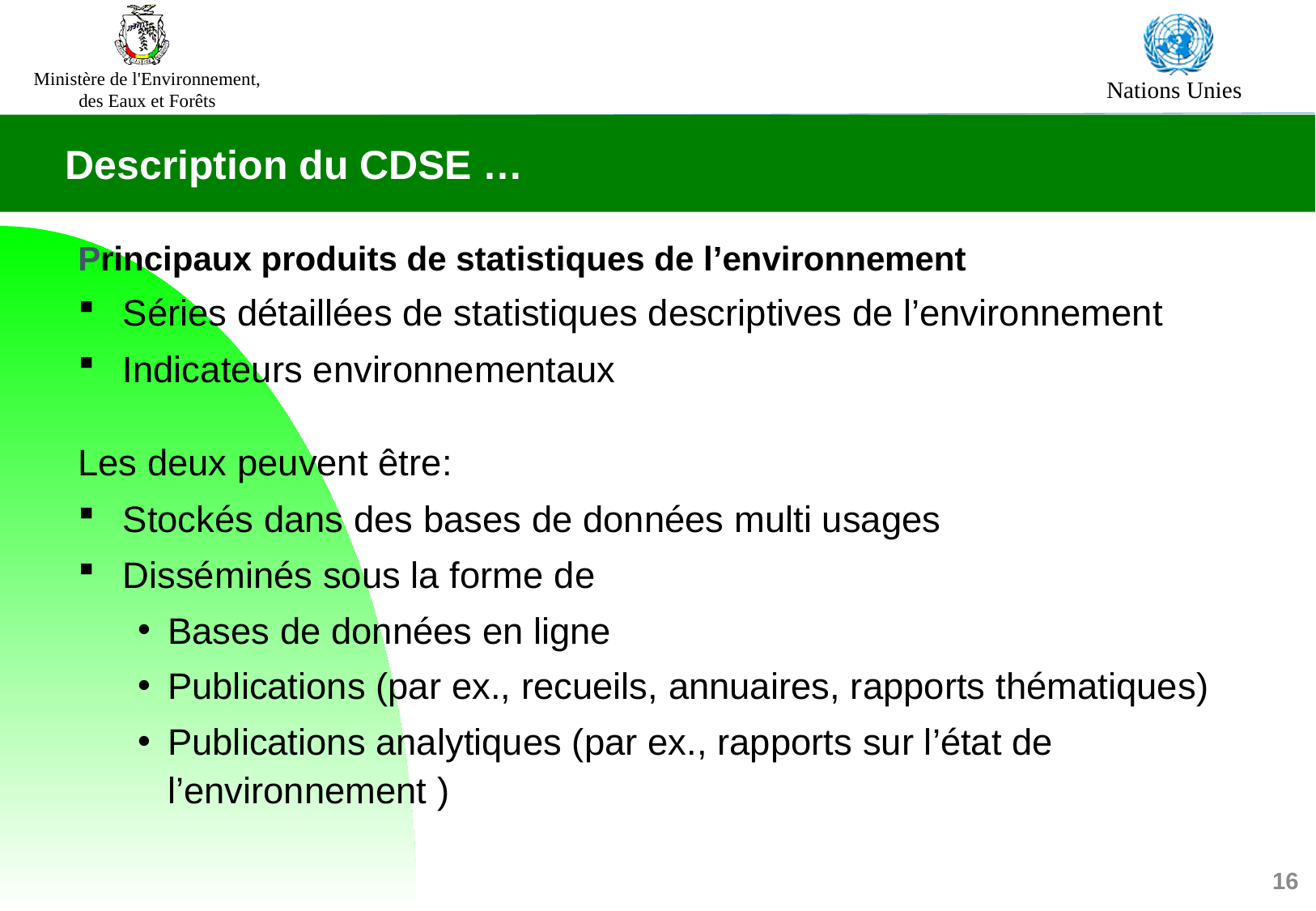

Description du CDSE …
Principaux produits de statistiques de l’environnement
Séries détaillées de statistiques descriptives de l’environnement
Indicateurs environnementaux

Les deux peuvent être:
Stockés dans des bases de données multi usages
Disséminés sous la forme de
Bases de données en ligne
Publications (par ex., recueils, annuaires, rapports thématiques)
Publications analytiques (par ex., rapports sur l’état de l’environnement )

16